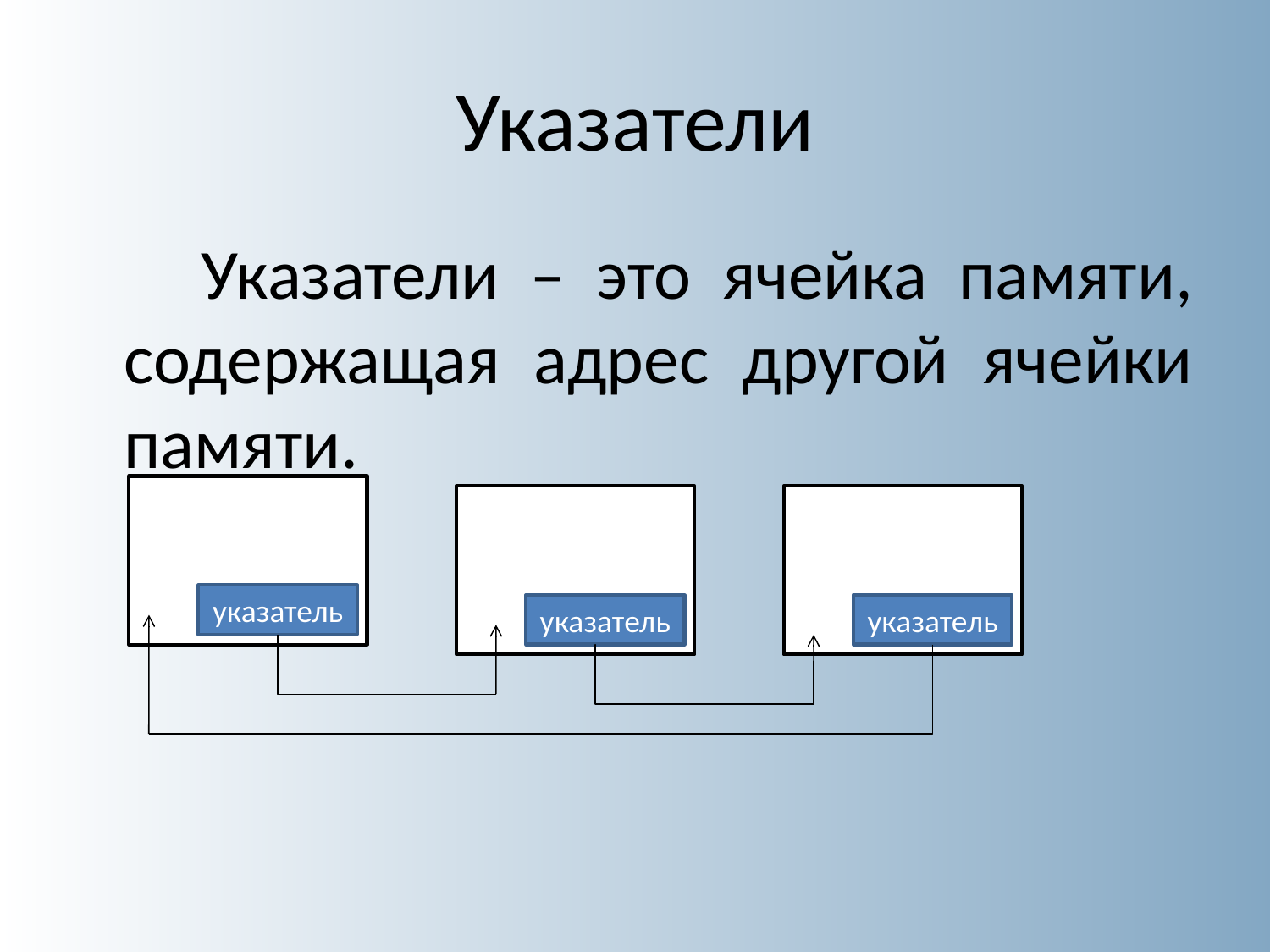

# Указатели
    Указатели – это ячейка памяти, содержащая адрес другой ячейки памяти.

указатель
указатель
указатель